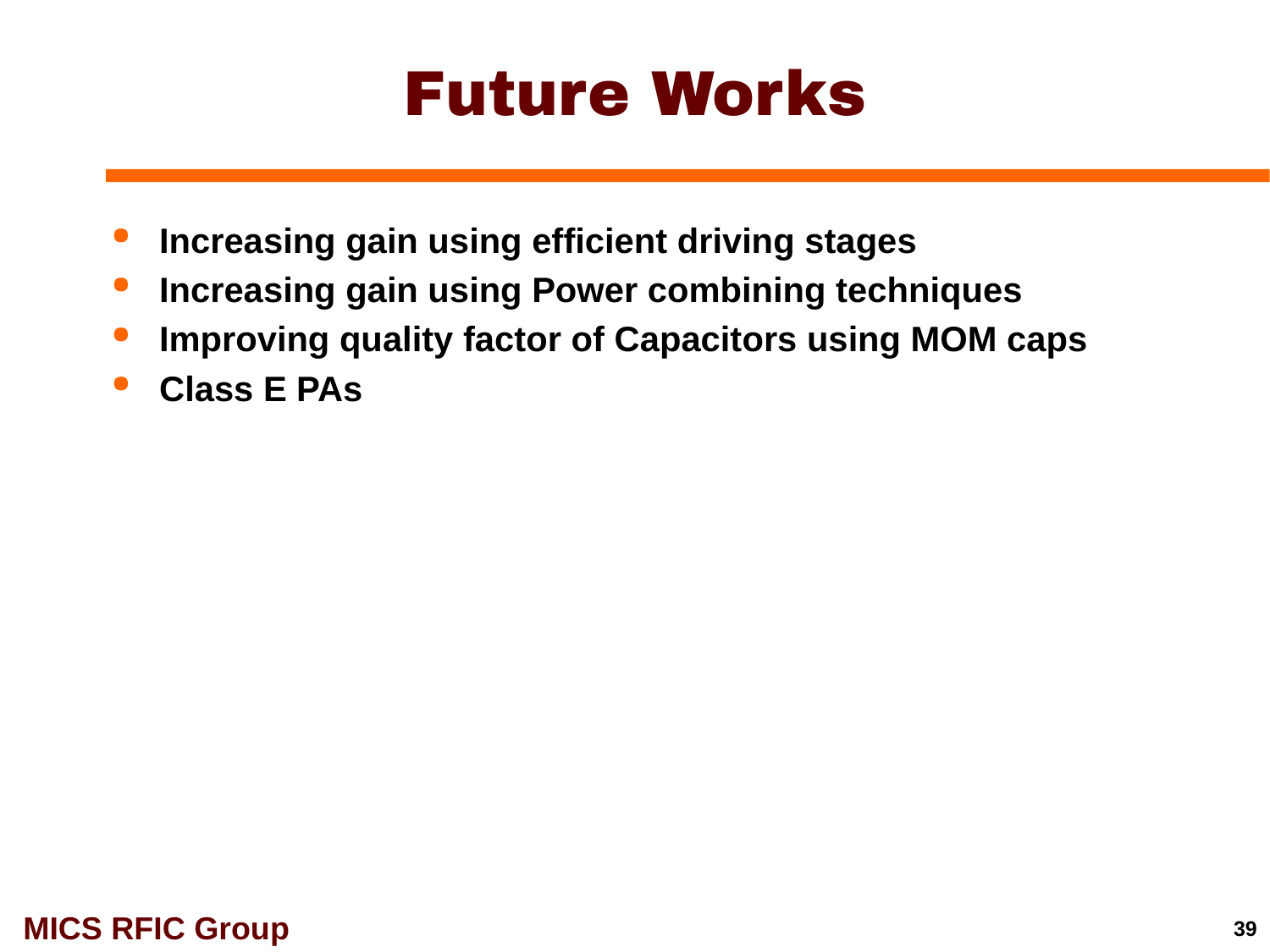

# Future Works
Increasing gain using efficient driving stages
Increasing gain using Power combining techniques
Improving quality factor of Capacitors using MOM caps
Class E PAs

39